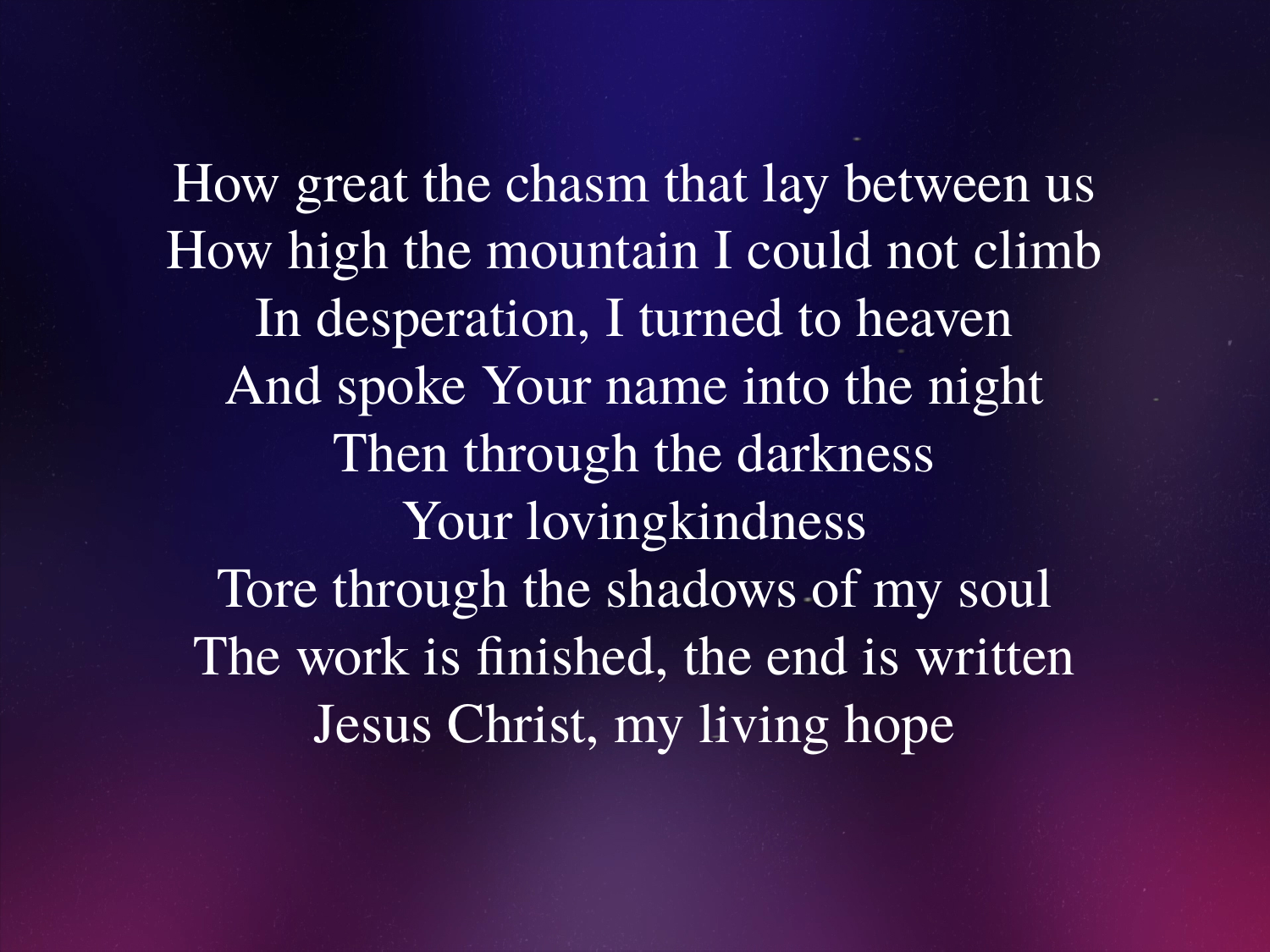

# How great the chasm that lay between us How high the mountain I could not climb In desperation, I turned to heaven And spoke Your name into the night Then through the darkness Your lovingkindness Tore through the shadows of my soul The work is ﬁnished, the end is written Jesus Christ, my living hope